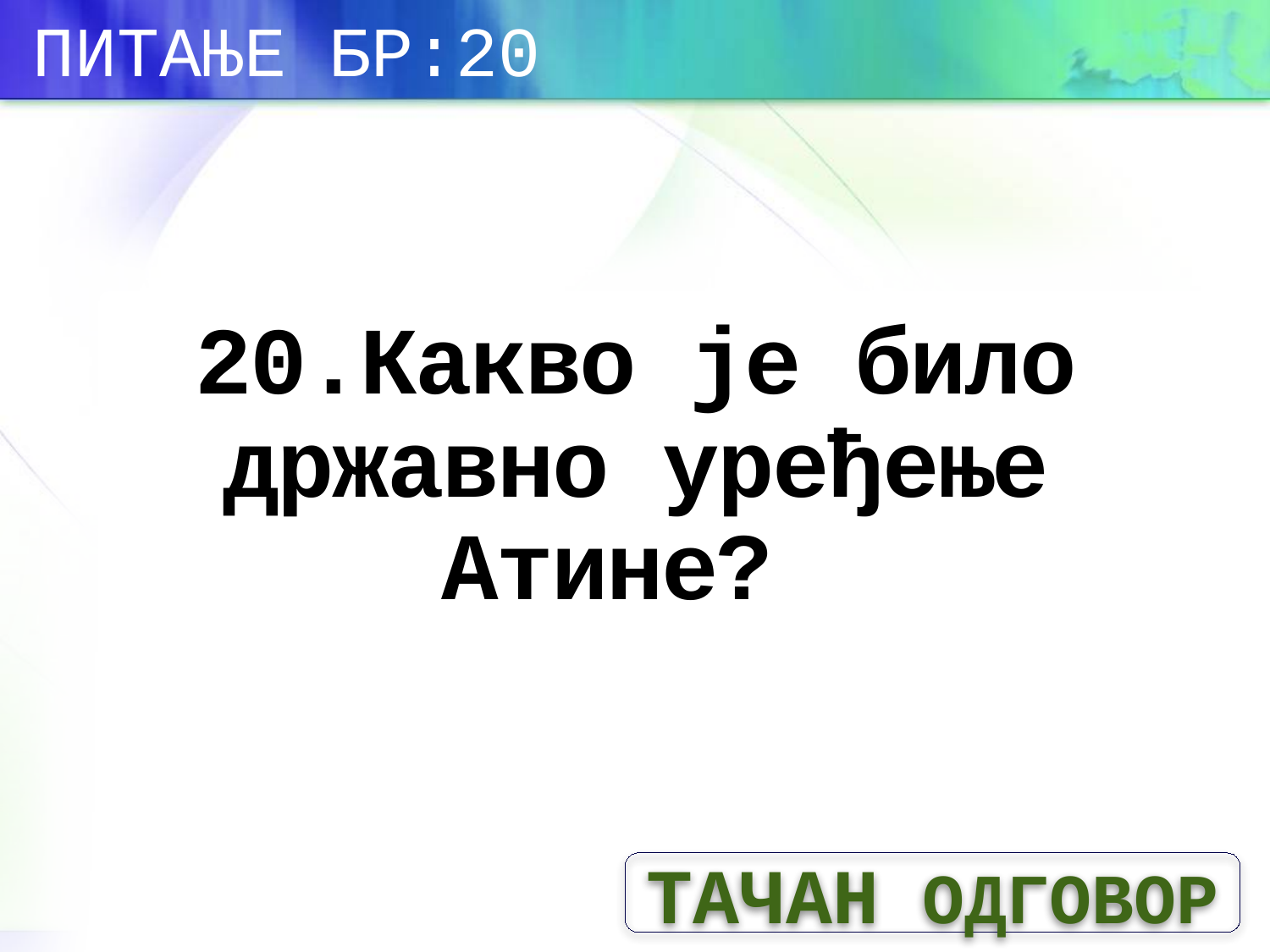

ПИТАЊЕ БР:20
# 20.Какво је било државно уређење Атине?
ТАЧАН ОДГОВОР